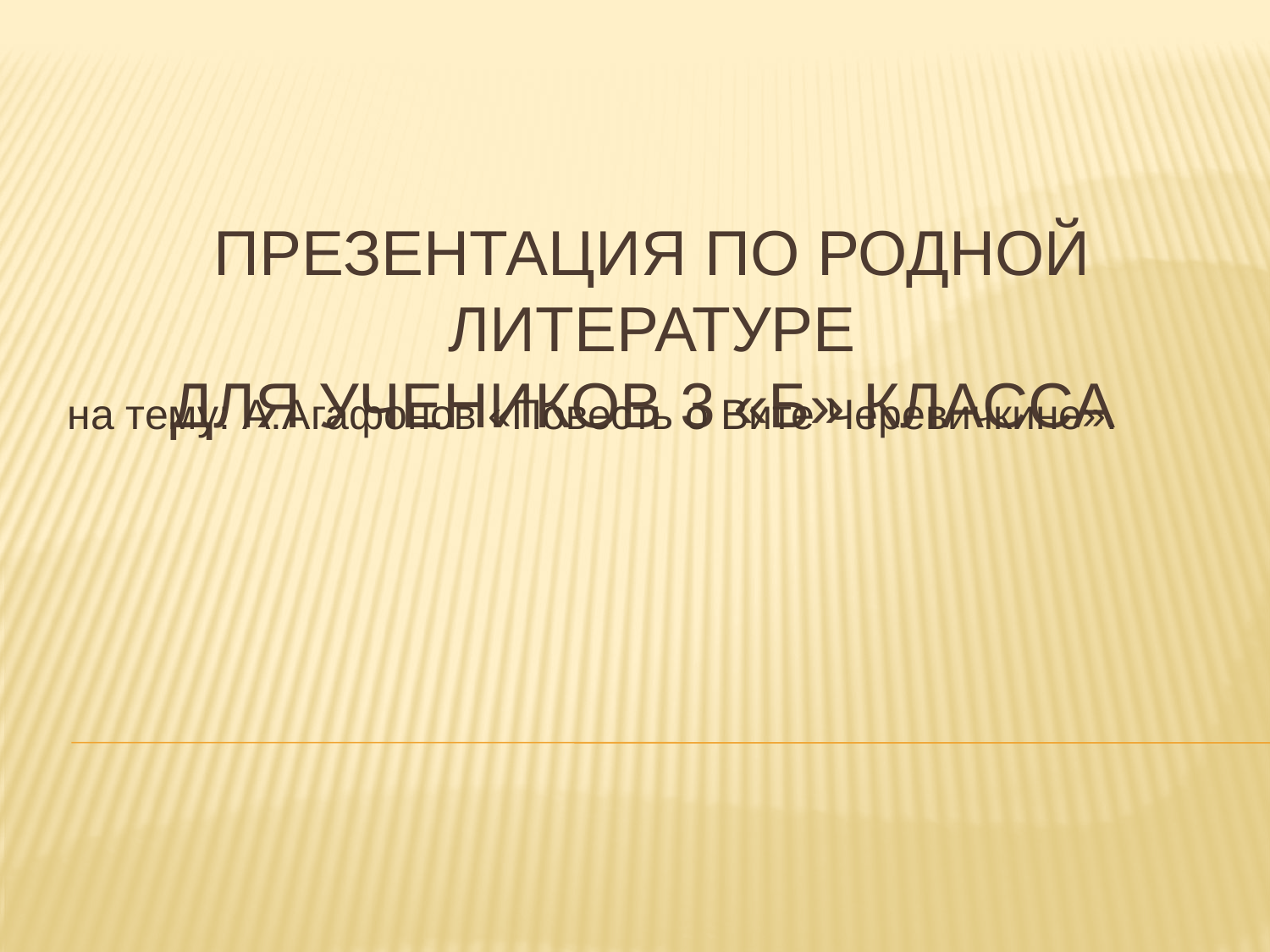

# Презентация по родной литературе для учеников 3 «Б» класса
на тему: А.Агафонов «Повесть о Вите Черевичкине».